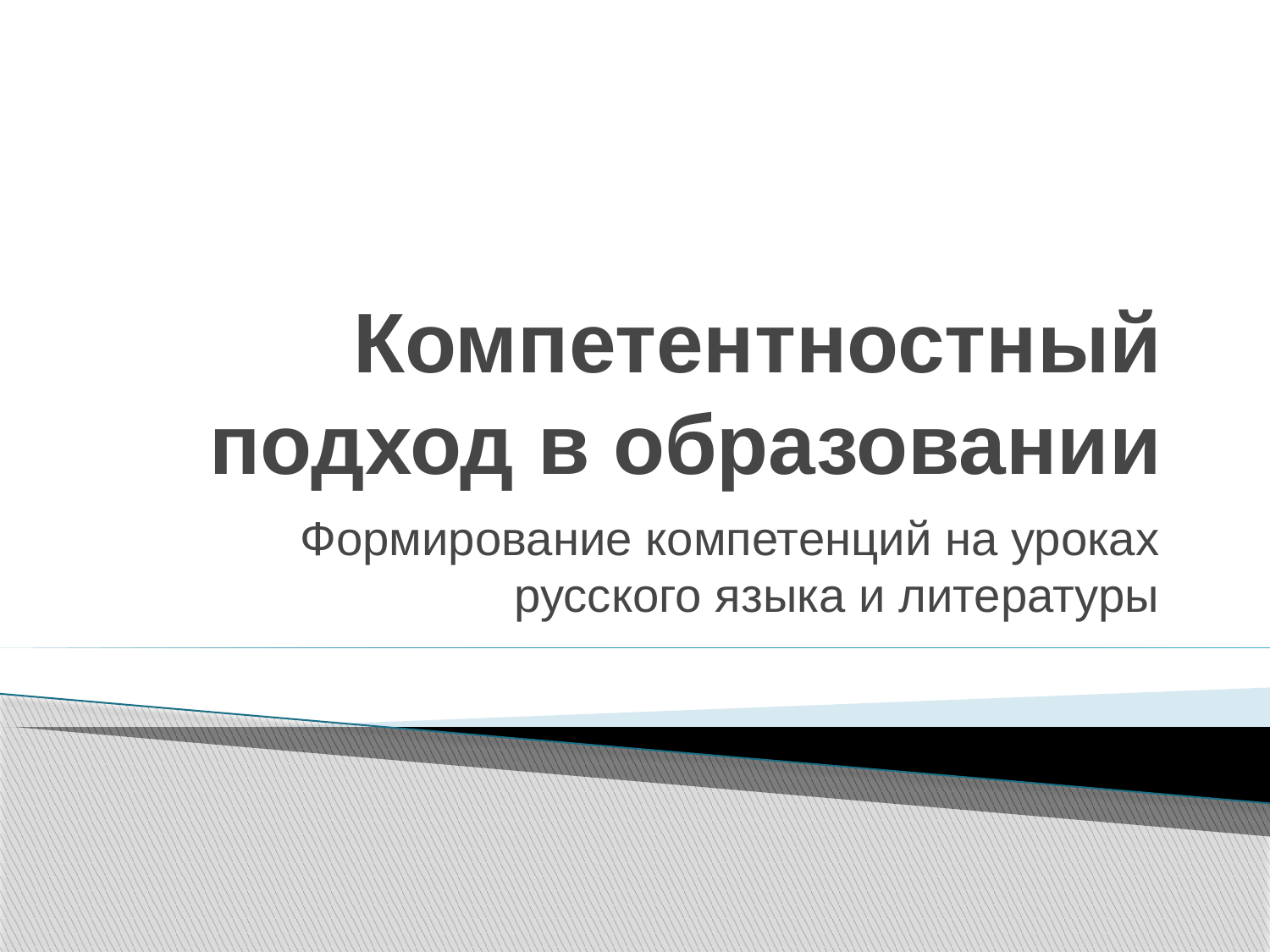

# Компетентностный подход в образовании
Формирование компетенций на уроках русского языка и литературы